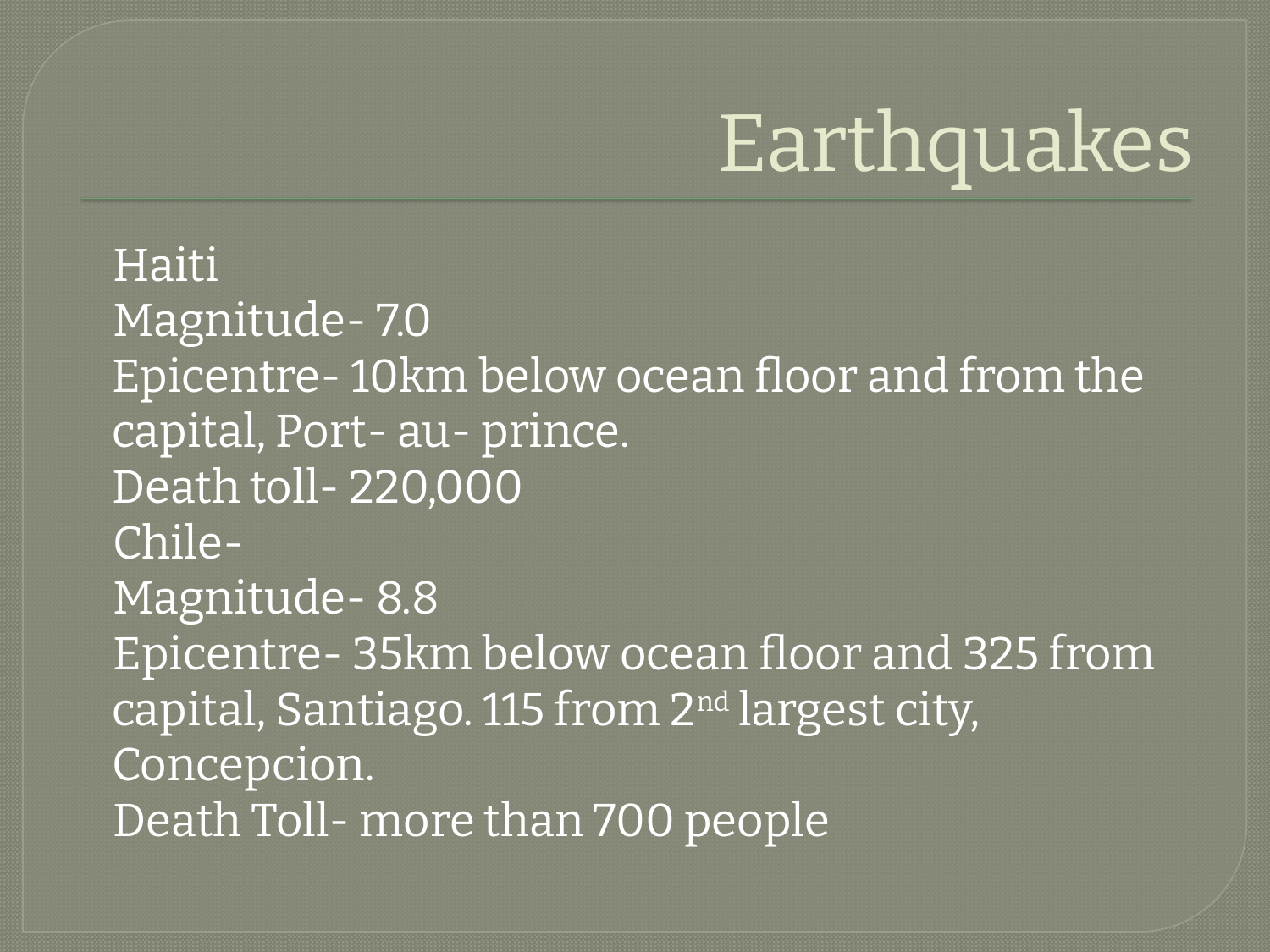

# Earthquakes
    Haiti
    Magnitude- 7.0
Epicentre- 10km below ocean floor and from the capital, Port- au- prince.
Death toll- 220,000
    Chile-
    Magnitude- 8.8
    Epicentre- 35km below ocean floor and 325 from capital, Santiago. 115 from 2nd largest city, Concepcion.
    Death Toll- more than 700 people